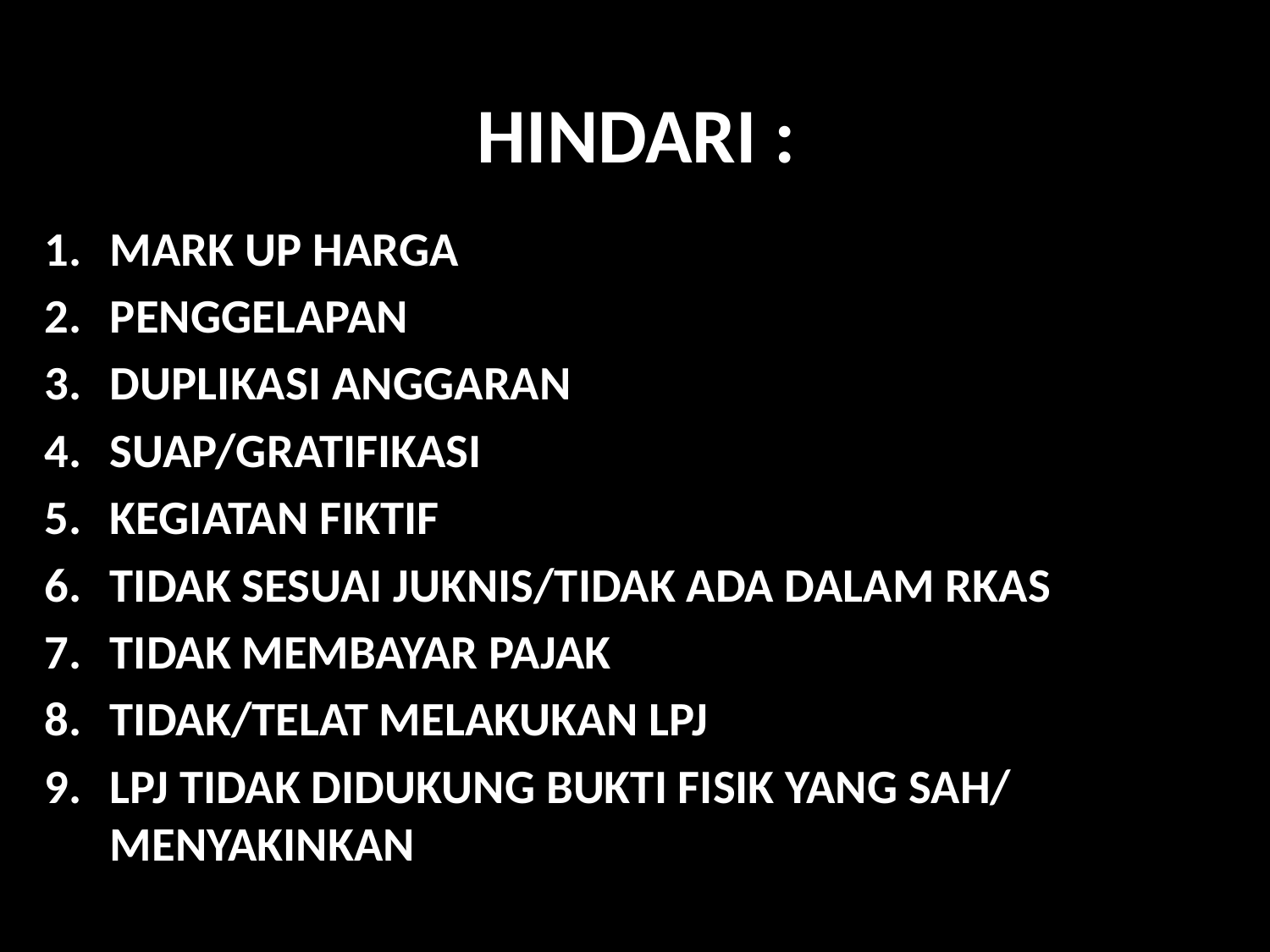

# HINDARI :
MARK UP HARGA
PENGGELAPAN
DUPLIKASI ANGGARAN
SUAP/GRATIFIKASI
KEGIATAN FIKTIF
TIDAK SESUAI JUKNIS/TIDAK ADA DALAM RKAS
TIDAK MEMBAYAR PAJAK
TIDAK/TELAT MELAKUKAN LPJ
LPJ TIDAK DIDUKUNG BUKTI FISIK YANG SAH/ MENYAKINKAN